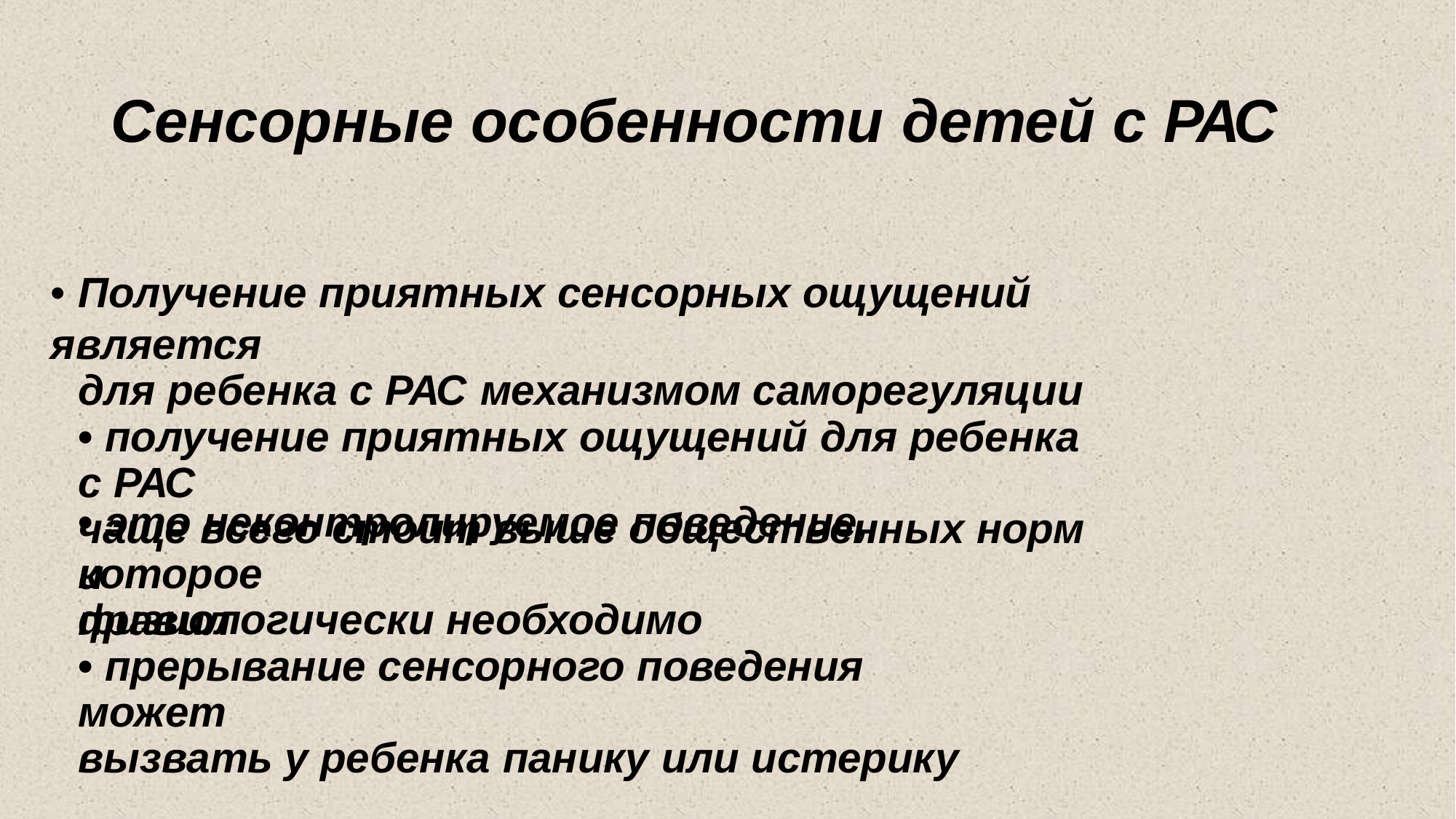

Сенсорные особенности детей с РАС
• Получение приятных сенсорных ощущений является
для ребенка с РАС механизмом саморегуляции
• получение приятных ощущений для ребенка с РАС
чаще всего стоит выше общественных норм и
правил
• это неконтролируемое поведение, которое
физиологически необходимо
• прерывание сенсорного поведения может
вызвать у ребенка панику или истерику